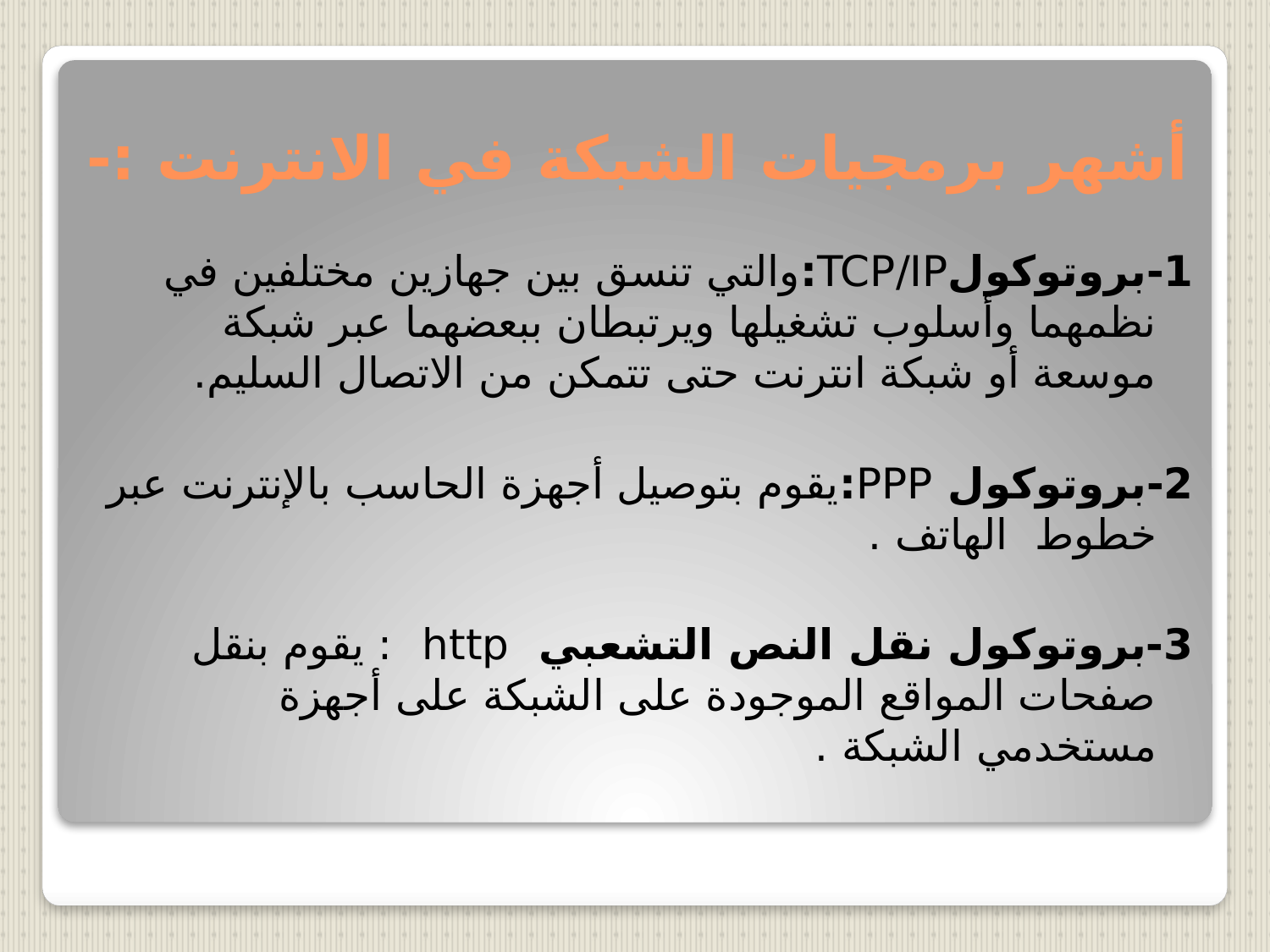

# أشهر برمجيات الشبكة في الانترنت :-
1-بروتوكولTCP/IP:والتي تنسق بين جهازين مختلفين في نظمهما وأسلوب تشغيلها ويرتبطان ببعضهما عبر شبكة موسعة أو شبكة انترنت حتى تتمكن من الاتصال السليم.

2-بروتوكول PPP:يقوم بتوصيل أجهزة الحاسب بالإنترنت عبر خطوط  الهاتف .

3-بروتوكول نقل النص التشعبي  http  : يقوم بنقل صفحات المواقع الموجودة على الشبكة على أجهزة مستخدمي الشبكة .